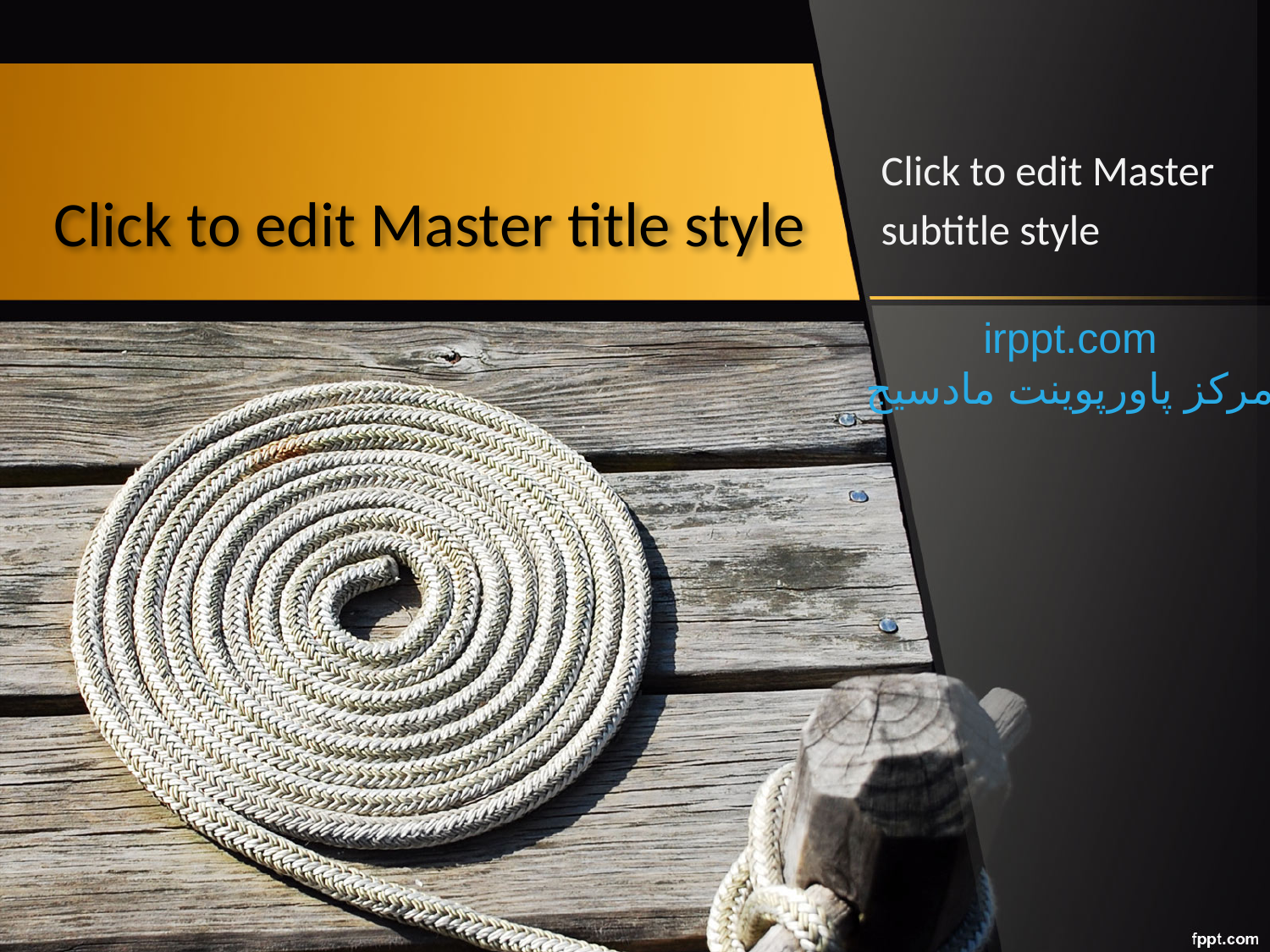

Click to edit Master
subtitle style
# Click to edit Master title style
irppt.com
مرکز پاورپوینت مادسیج